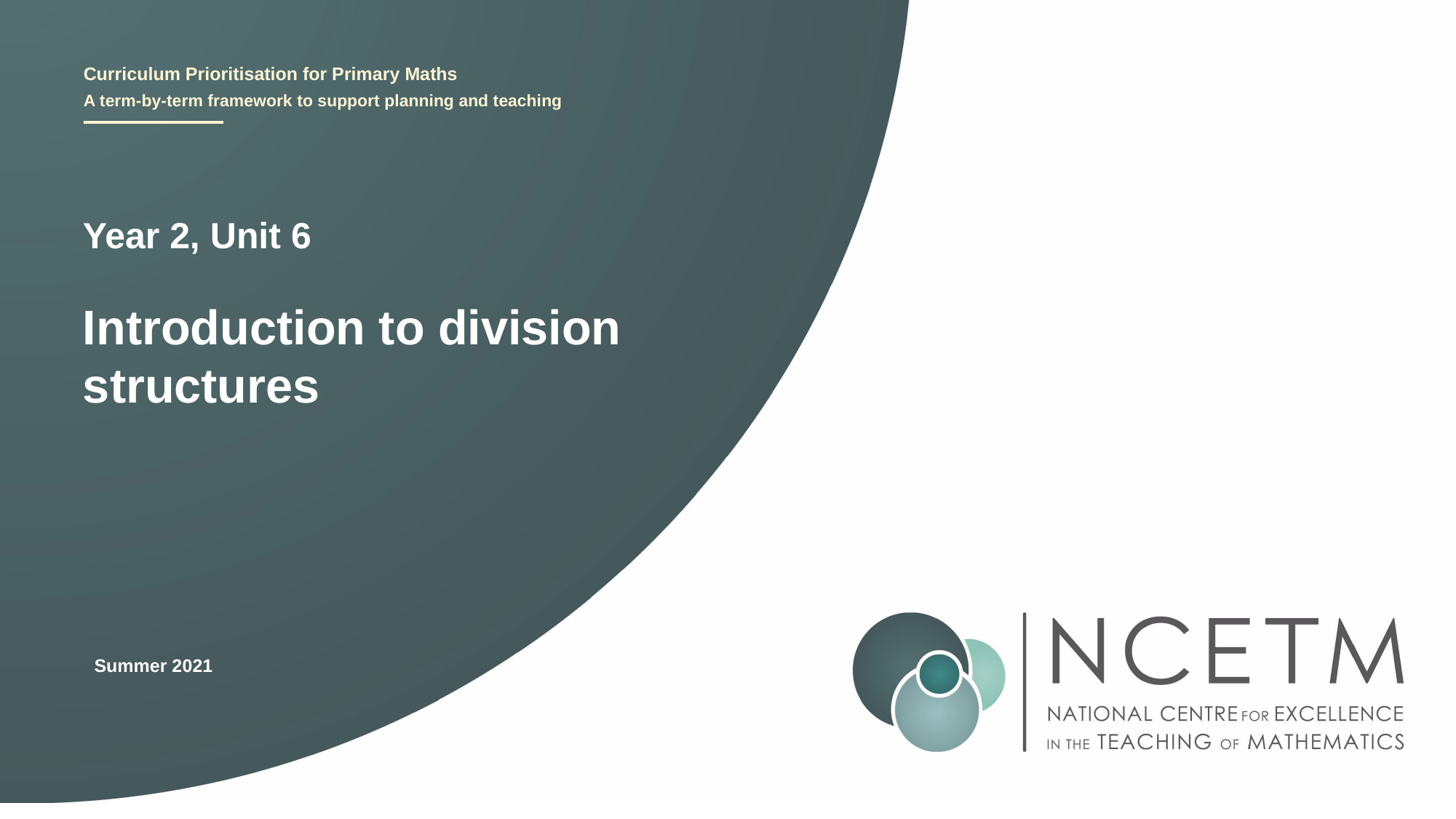

Year 2, Unit 6
Introduction to division structures